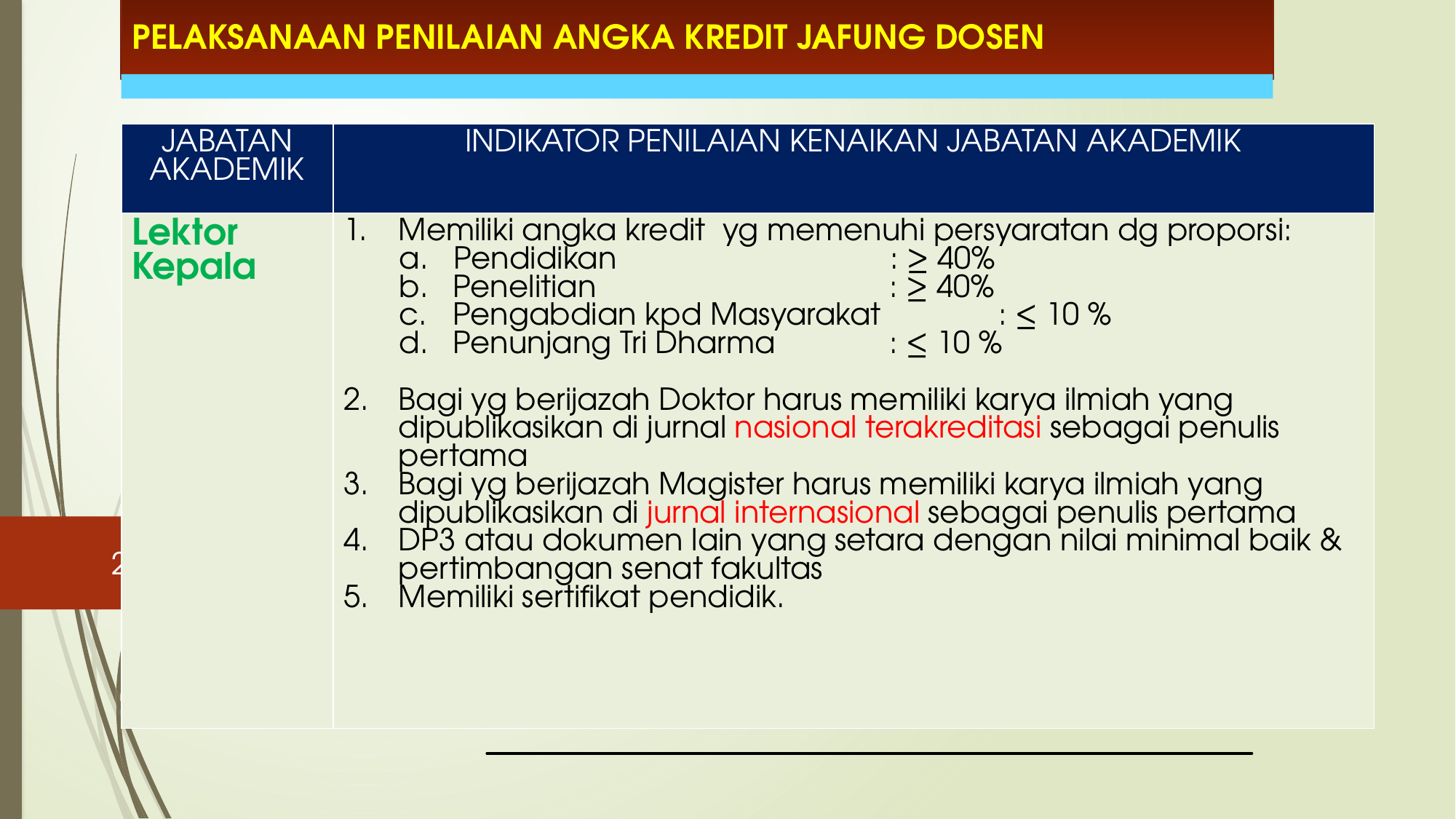

PELAKSANAAN PENILAIAN ANGKA KREDIT JAFUNG DOSEN

| JABATAN AKADEMIK | INDIKATOR PENILAIAN KENAIKAN JABATAN AKADEMIK |
| --- | --- |
| Lektor Kepala | Memiliki angka kredit yg memenuhi persyaratan dg proporsi: Pendidikan : ≥ 40% Penelitian : ≥ 40% Pengabdian kpd Masyarakat : ≤ 10 % Penunjang Tri Dharma : ≤ 10 % Bagi yg berijazah Doktor harus memiliki karya ilmiah yang dipublikasikan di jurnal nasional terakreditasi sebagai penulis pertama Bagi yg berijazah Magister harus memiliki karya ilmiah yang dipublikasikan di jurnal internasional sebagai penulis pertama DP3 atau dokumen lain yang setara dengan nilai minimal baik & pertimbangan senat fakultas Memiliki sertifikat pendidik. |
27